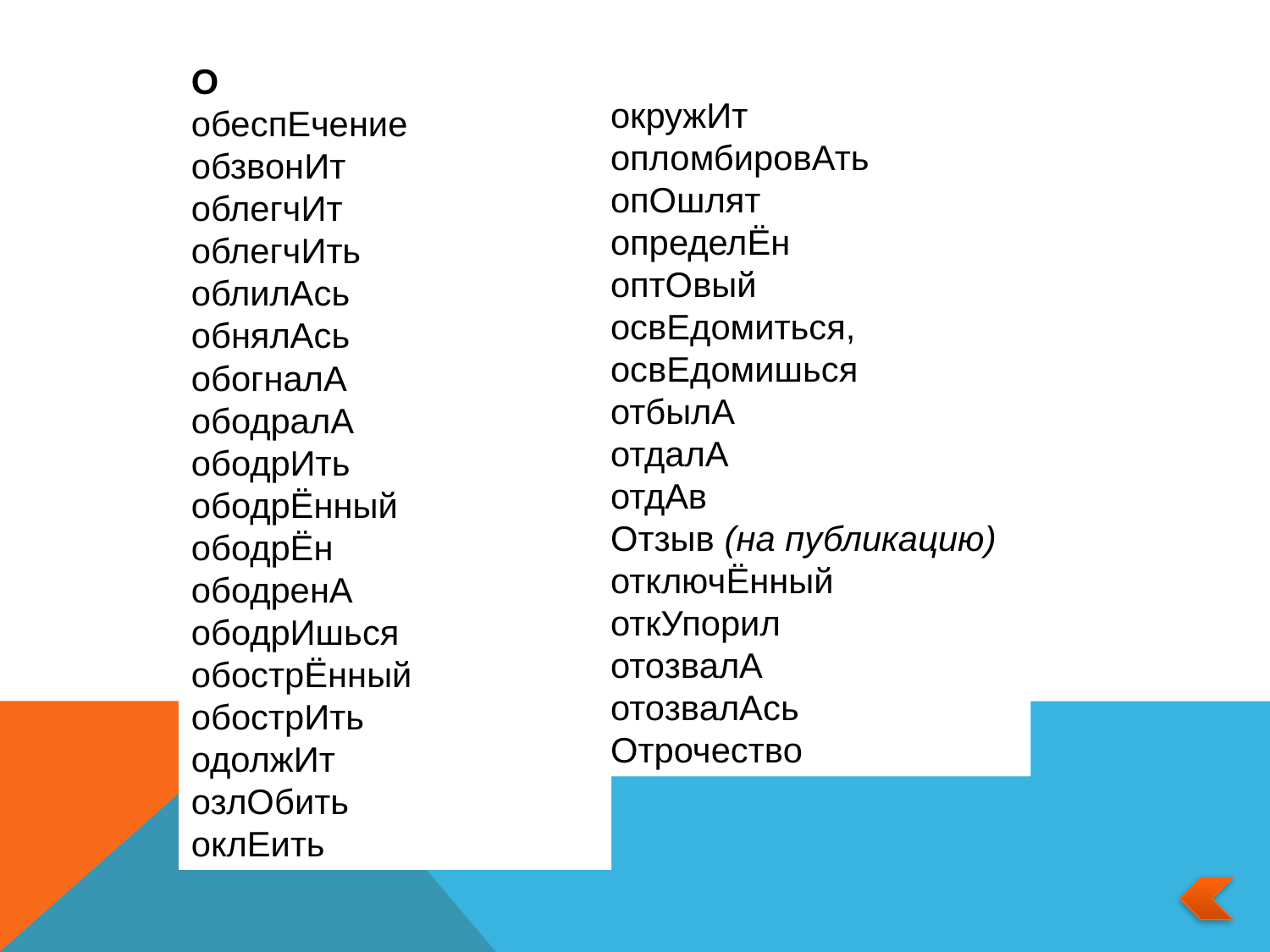

О
обеспЕчение
обзвонИт
облегчИт
облегчИть
облилАсь
обнялАсь
обогналА
ободралА
ободрИть
ободрЁнный
ободрЁн
ободренА
ободрИшься
обострЁнный
обострИть
одолжИт
озлОбить
оклЕить
окружИт
опломбировАть
опОшлят
определЁн
оптОвый
освЕдомиться,
освЕдомишься
отбылА
отдалА
отдАв
Отзыв (на публикацию)
отключЁнный
откУпорил
отозвалА
отозвалАсь
Отрочество